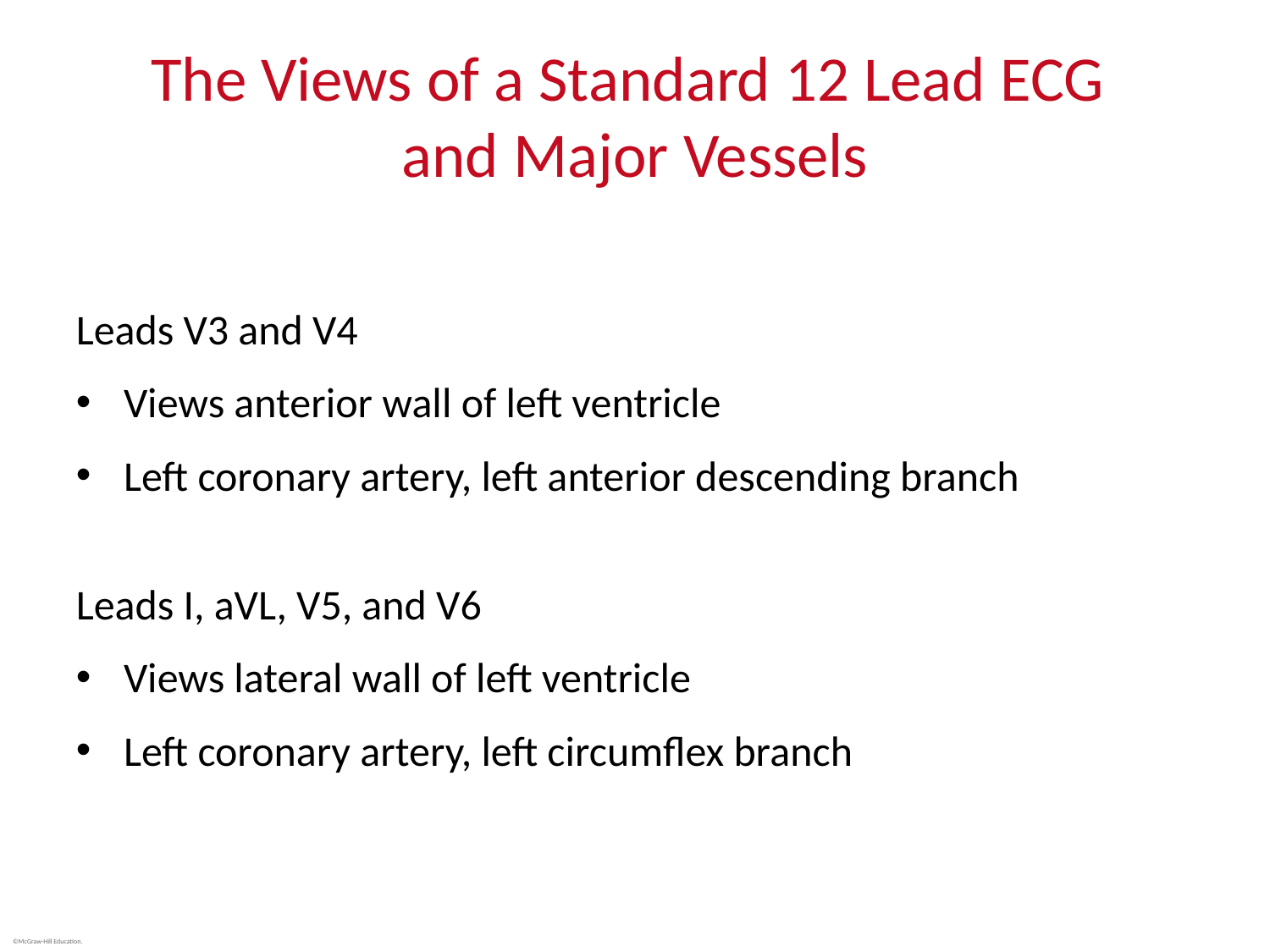

# The Views of a Standard 12 Lead ECG and Major Vessels
Leads V3 and V4
Views anterior wall of left ventricle
Left coronary artery, left anterior descending branch
Leads I, aVL, V5, and V6
Views lateral wall of left ventricle
Left coronary artery, left circumflex branch